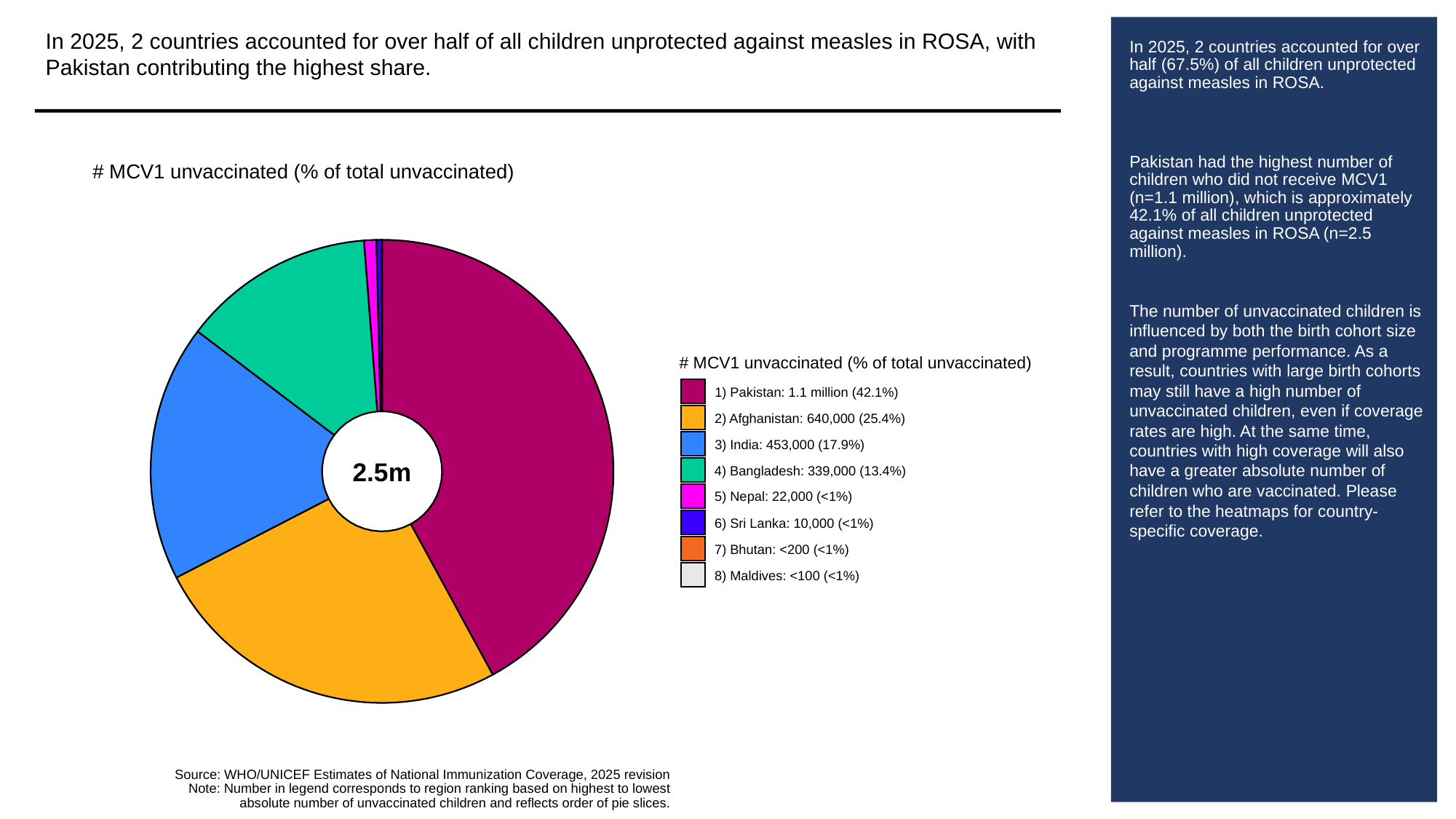

In 2025, 2 countries accounted for over half of all children unprotected against measles in ROSA, with Pakistan contributing the highest share.
# In 2025, 2 countries accounted for over half (67.5%) of all children unprotected against measles in ROSA.

Pakistan had the highest number of children who did not receive MCV1 (n=1.1 million), which is approximately 42.1% of all children unprotected against measles in ROSA (n=2.5 million).

The number of unvaccinated children is influenced by both the birth cohort size and programme performance. As a result, countries with large birth cohorts may still have a high number of unvaccinated children, even if coverage rates are high. At the same time, countries with high coverage will also have a greater absolute number of children who are vaccinated. Please refer to the heatmaps for country-specific coverage.

# MCV1 unvaccinated (% of total unvaccinated)

# MCV1 unvaccinated (% of total unvaccinated)

1) Pakistan: 1.1 million (42.1%)

2) Afghanistan: 640,000 (25.4%)

3) India: 453,000 (17.9%)

2.5m
4) Bangladesh: 339,000 (13.4%)

5) Nepal: 22,000 (<1%)

6) Sri Lanka: 10,000 (<1%)

7) Bhutan: <200 (<1%)

8) Maldives: <100 (<1%)
Source: WHO/UNICEF Estimates of National Immunization Coverage, 2025 revision
Note: Number in legend corresponds to region ranking based on highest to lowest
absolute number of unvaccinated children and reflects order of pie slices.